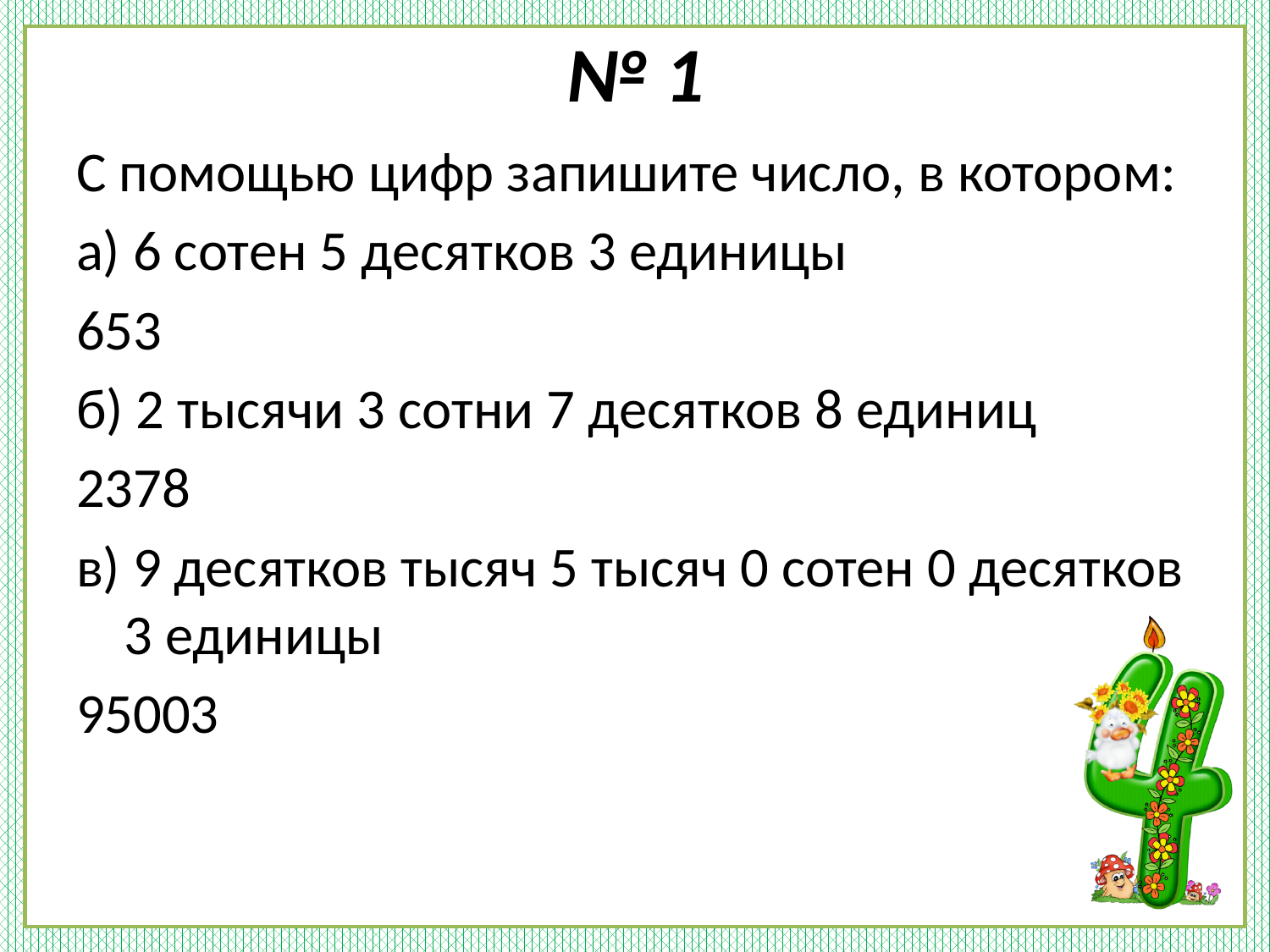

# № 1
С помощью цифр запишите число, в котором:
а) 6 сотен 5 десятков 3 единицы
653
б) 2 тысячи 3 сотни 7 десятков 8 единиц
2378
в) 9 десятков тысяч 5 тысяч 0 сотен 0 десятков 3 единицы
95003